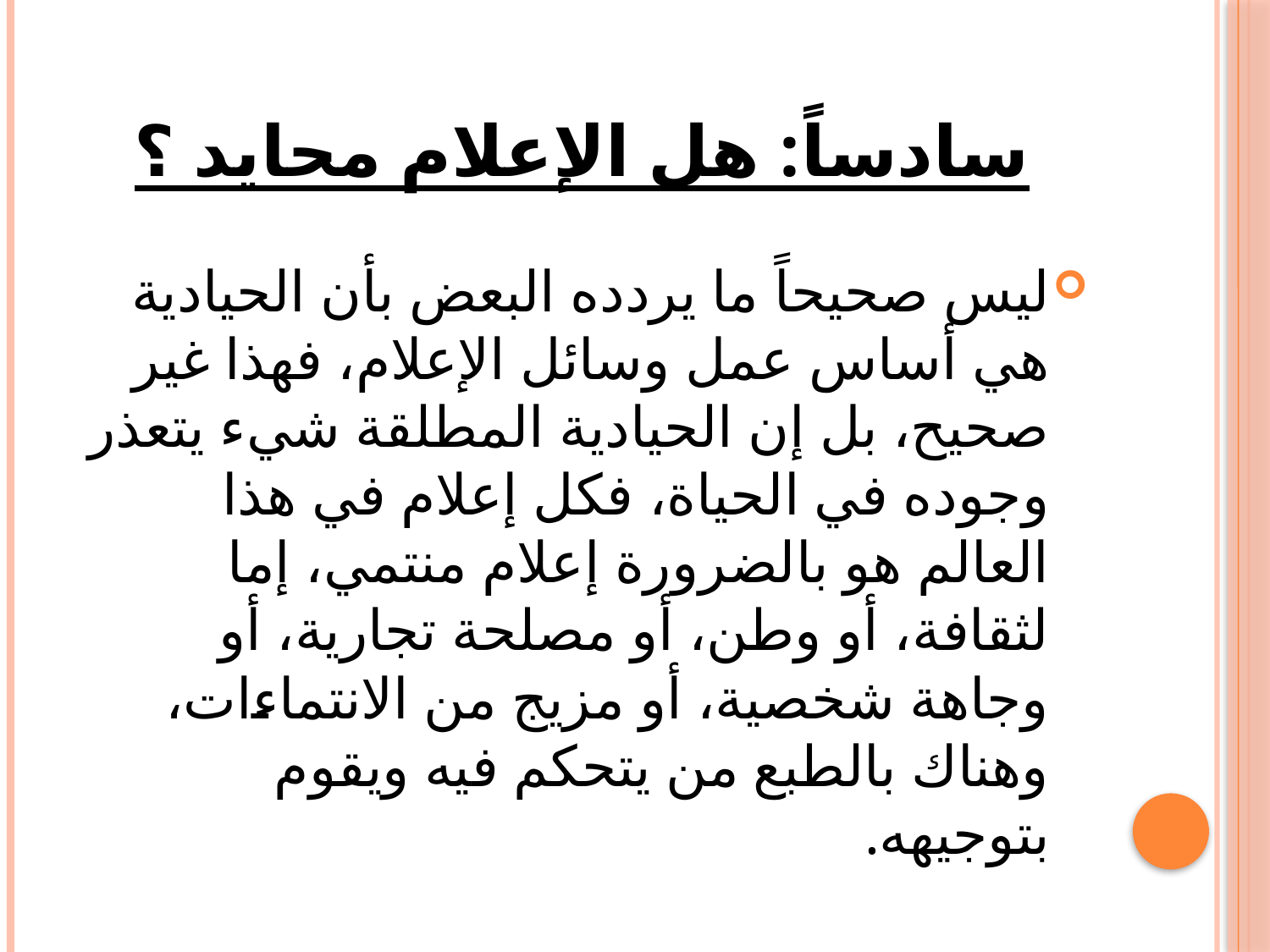

# سادساً: هل الإعلام محايد ؟
ليس صحيحاً ما يردده البعض بأن الحيادية هي أساس عمل وسائل الإعلام، فهذا غير صحيح، بل إن الحيادية المطلقة شيء يتعذر وجوده في الحياة، فكل إعلام في هذا العالم هو بالضرورة إعلام منتمي، إما لثقافة، أو وطن، أو مصلحة تجارية، أو وجاهة شخصية، أو مزيج من الانتماءات، وهناك بالطبع من يتحكم فيه ويقوم بتوجيهه.